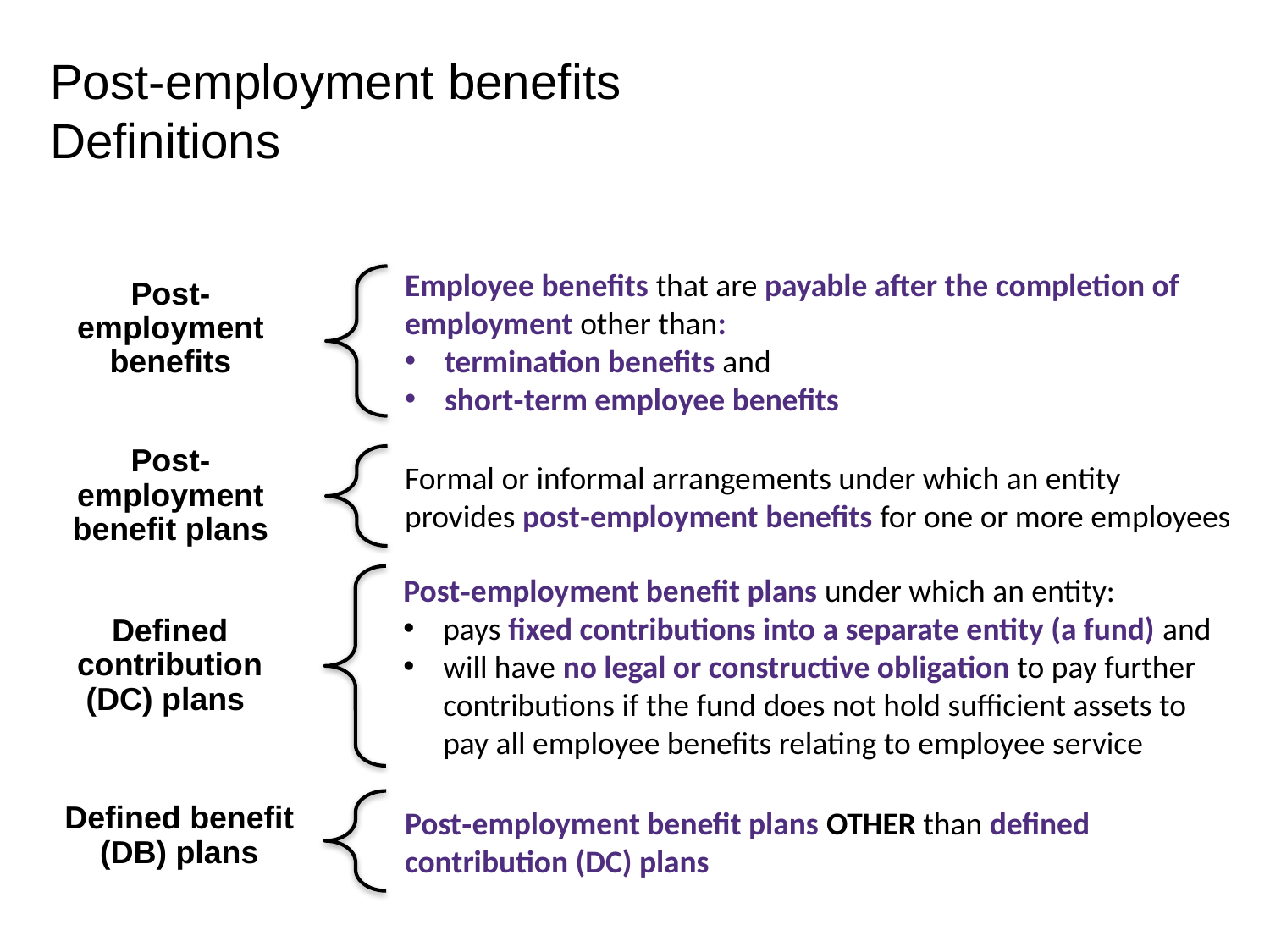

# Post-employment benefits Definitions
Post-employment benefits

Employee benefits that are payable after the completion of employment other than:
termination benefits and
short‑term employee benefits

Formal or informal arrangements under which an entity provides post‑employment benefits for one or more employees
Post-employment benefit plans

Post‑employment benefit plans under which an entity:
pays fixed contributions into a separate entity (a fund) and
will have no legal or constructive obligation to pay further contributions if the fund does not hold sufficient assets to pay all employee benefits relating to employee service
Defined contribution (DC) plans
Defined benefit (DB) plans
Post‑employment benefit plans other than defined contribution (DC) plans